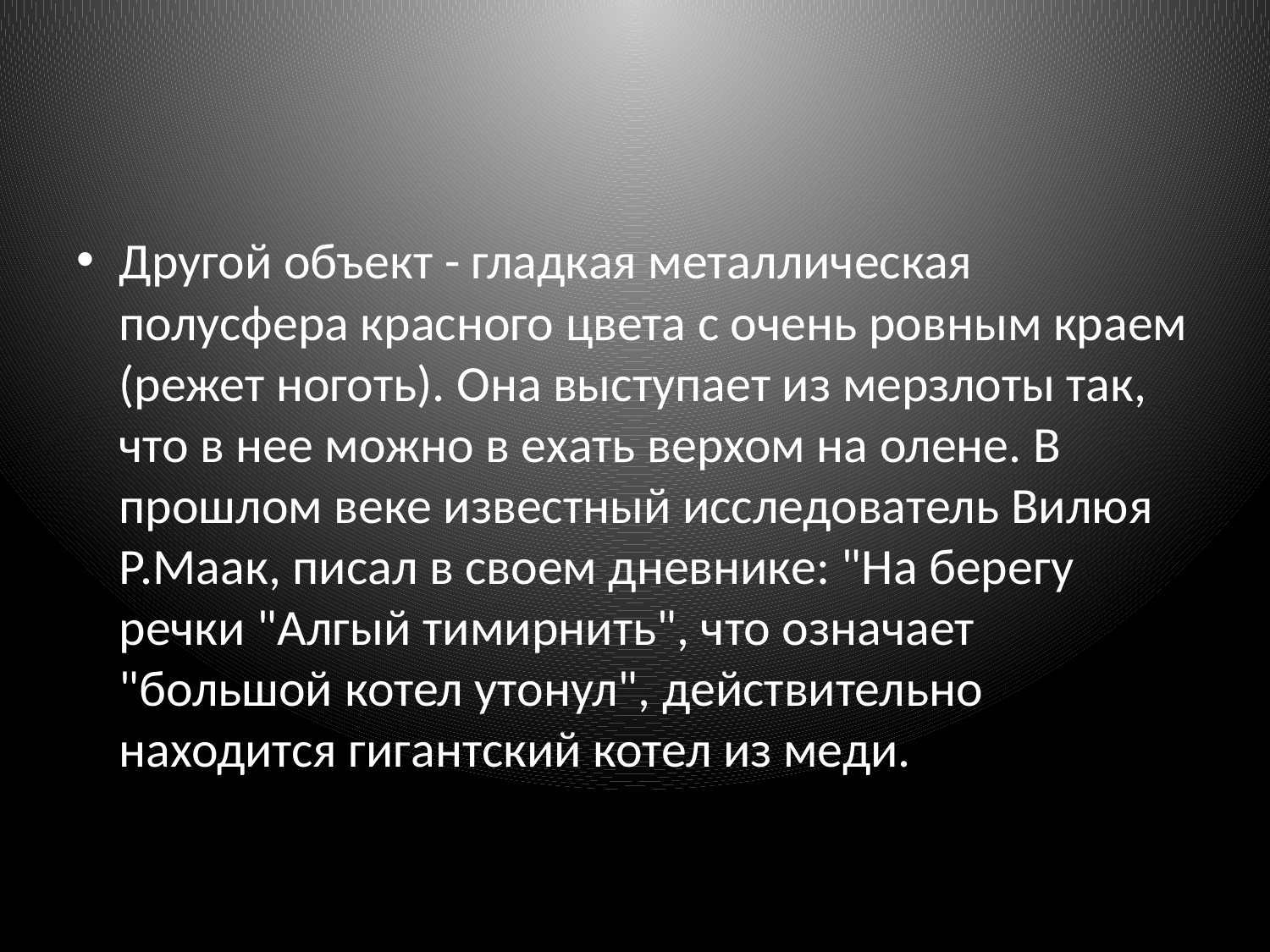

#
Другой объект - гладкая металлическая полусфера красного цвета с очень ровным краем (режет ноготь). Она выступает из мерзлоты так, что в нее можно в ехать верхом на олене. В прошлом веке известный исследователь Вилюя Р.Маак, писал в своем дневнике: "На берегу речки "Алгый тимирнить", что означает "большой котел утонул", действительно находится гигантский котел из меди.